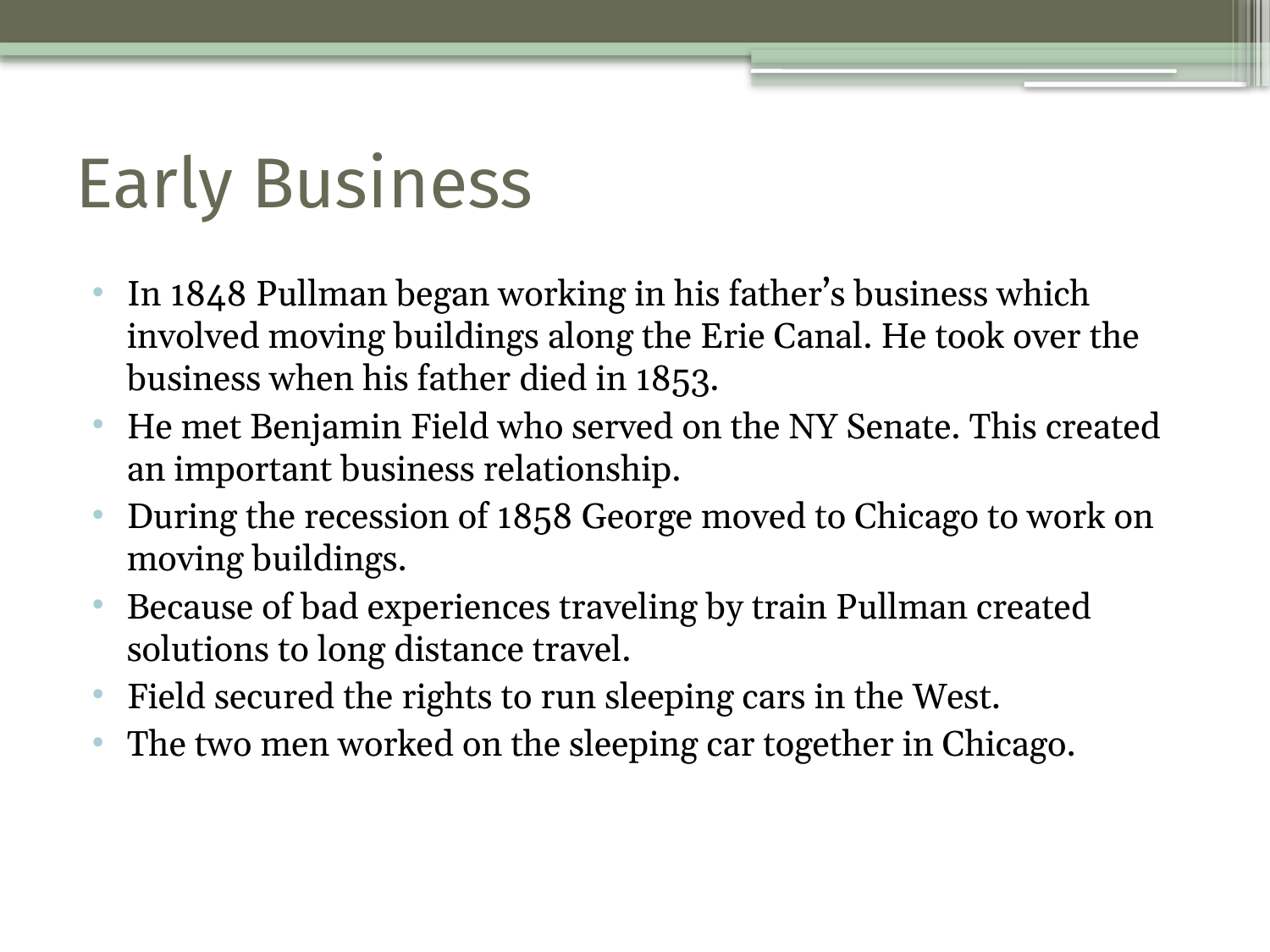

# Early Business
In 1848 Pullman began working in his father’s business which involved moving buildings along the Erie Canal. He took over the business when his father died in 1853.
He met Benjamin Field who served on the NY Senate. This created an important business relationship.
During the recession of 1858 George moved to Chicago to work on moving buildings.
Because of bad experiences traveling by train Pullman created solutions to long distance travel.
Field secured the rights to run sleeping cars in the West.
The two men worked on the sleeping car together in Chicago.